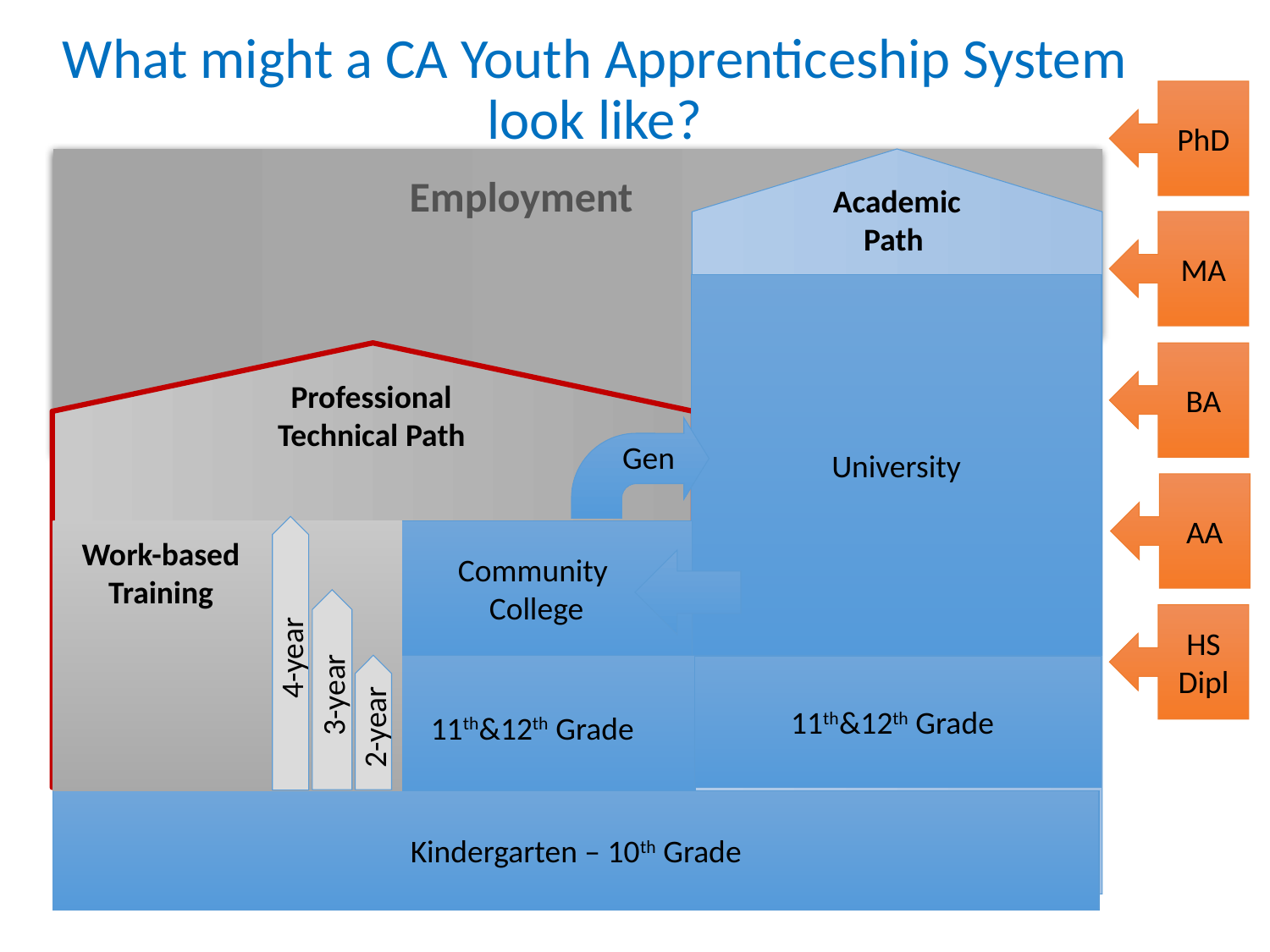

# What might a CA Youth Apprenticeship System look like?
PhD
Employment
Academic
Path
MA

University

BA
Professional
Technical Path

Gen
AA

Community
College
Work-based Training

HS Dipl
4-year
11th&12th Grade
11th&12th Grade
3-year
2-year
Kindergarten – 10th Grade